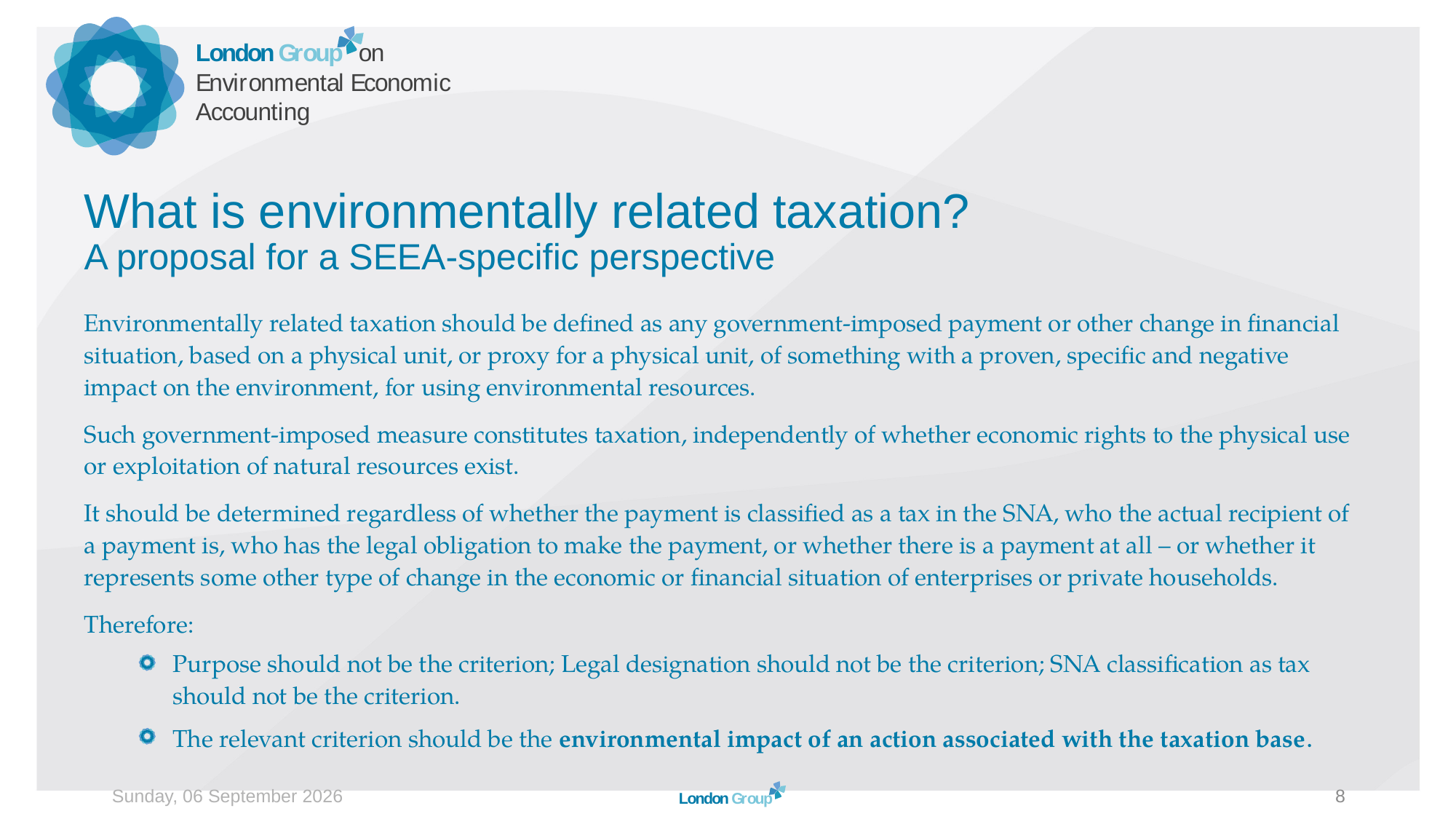

# What is environmentally related taxation? A proposal for a SEEA-specific perspective
Environmentally related taxation should be defined as any government-imposed payment or other change in financial situation, based on a physical unit, or proxy for a physical unit, of something with a proven, specific and negative impact on the environment, for using environmental resources.
Such government-imposed measure constitutes taxation, independently of whether economic rights to the physical use or exploitation of natural resources exist.
It should be determined regardless of whether the payment is classified as a tax in the SNA, who the actual recipient of a payment is, who has the legal obligation to make the payment, or whether there is a payment at all – or whether it represents some other type of change in the economic or financial situation of enterprises or private households.
Therefore:
Purpose should not be the criterion; Legal designation should not be the criterion; SNA classification as tax should not be the criterion.
The relevant criterion should be the environmental impact of an action associated with the taxation base.
Sunday, 06 September 2026